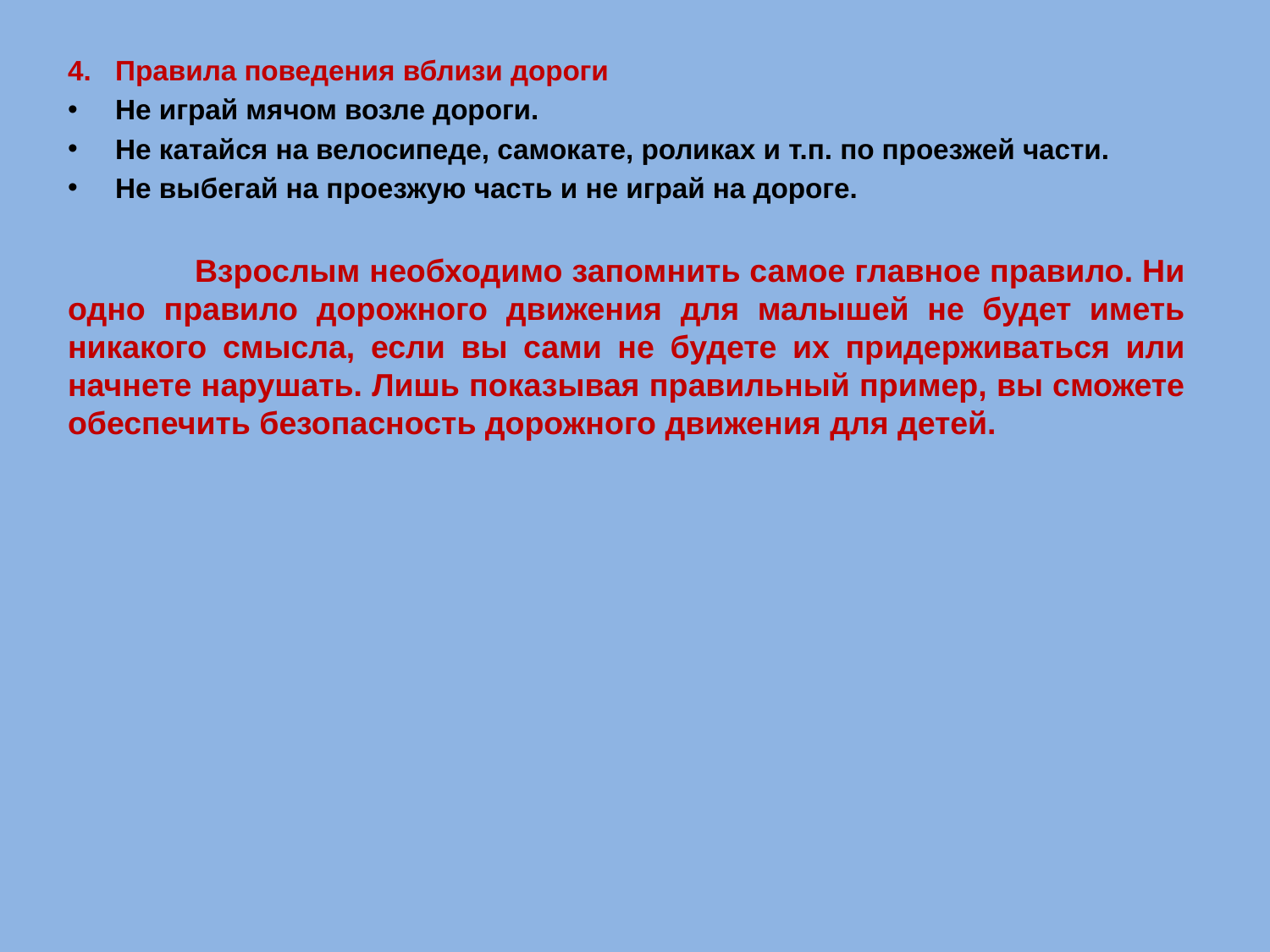

Правила поведения вблизи дороги
Не играй мячом возле дороги.
Не катайся на велосипеде, самокате, роликах и т.п. по проезжей части.
Не выбегай на проезжую часть и не играй на дороге.

	Взрослым необходимо запомнить самое главное правило. Ни одно правило дорожного движения для малышей не будет иметь никакого смысла, если вы сами не будете их придерживаться или начнете нарушать. Лишь показывая правильный пример, вы сможете обеспечить безопасность дорожного движения для детей.